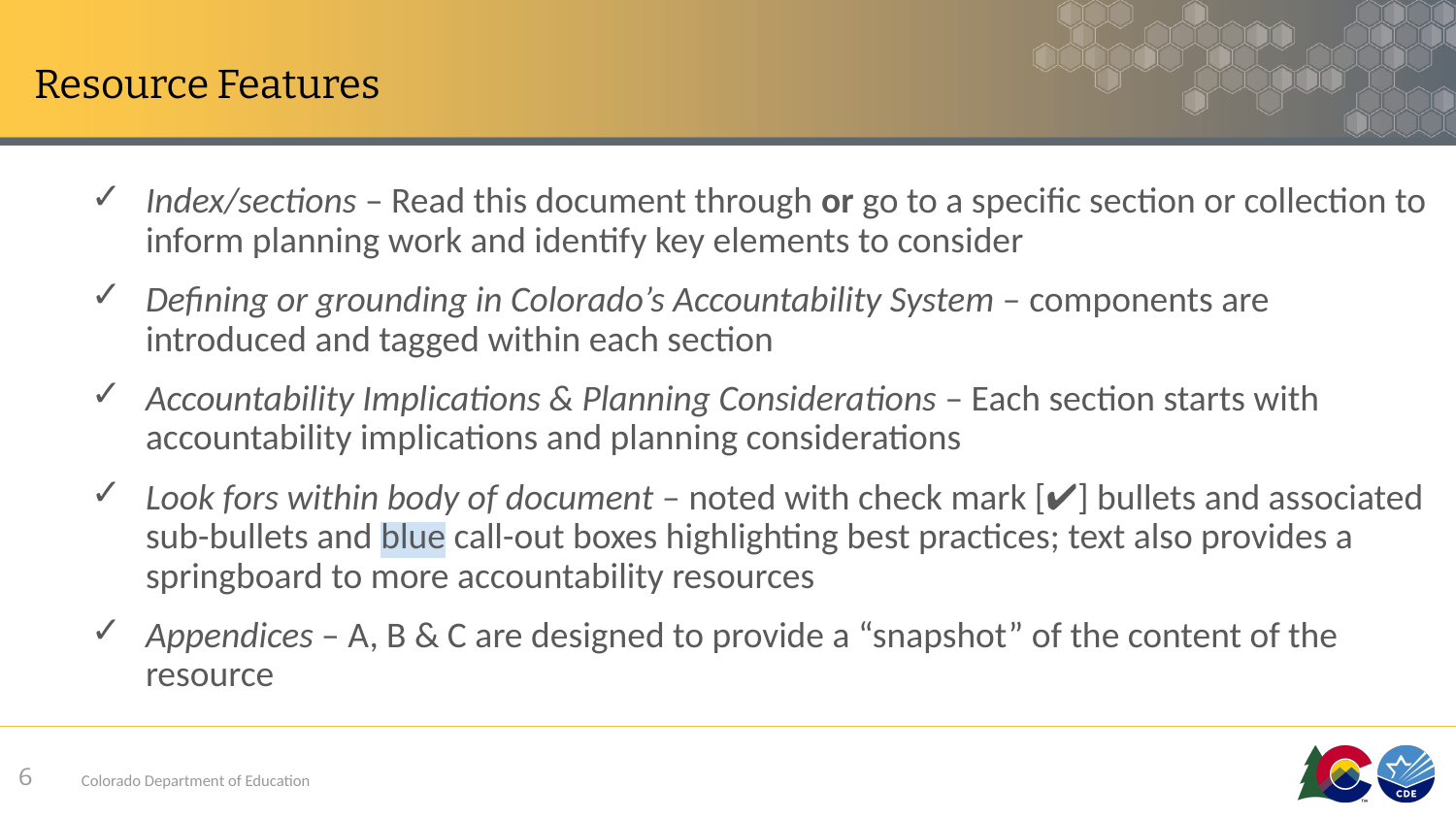

# Resource Features
Index/sections – Read this document through or go to a specific section or collection to inform planning work and identify key elements to consider
Defining or grounding in Colorado’s Accountability System – components are introduced and tagged within each section
Accountability Implications & Planning Considerations – Each section starts with accountability implications and planning considerations
Look fors within body of document – noted with check mark [✔] bullets and associated sub-bullets and blue call-out boxes highlighting best practices; text also provides a springboard to more accountability resources
Appendices – A, B & C are designed to provide a “snapshot” of the content of the resource
6